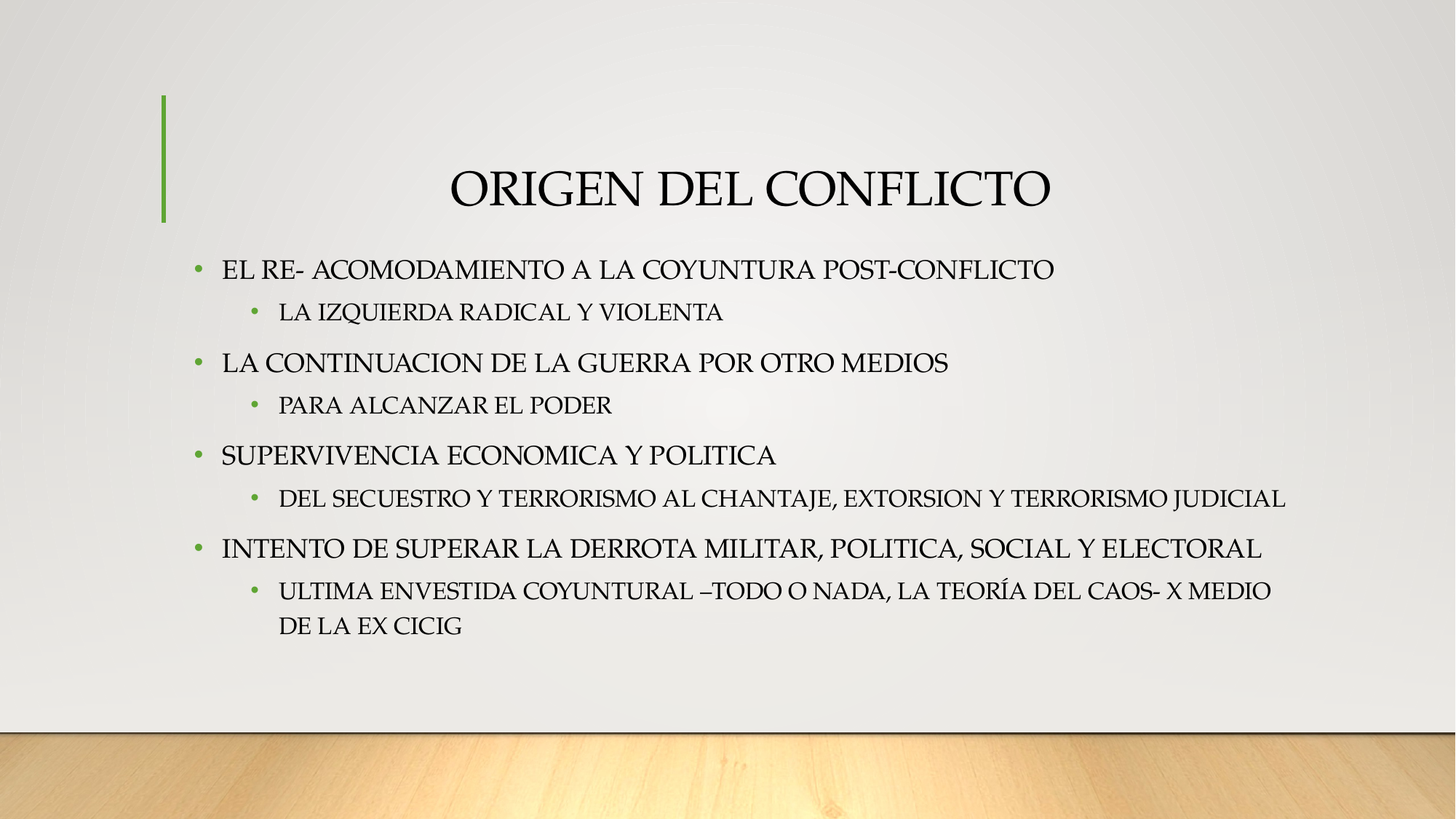

# ORIGEN DEL CONFLICTO
EL RE- ACOMODAMIENTO A LA COYUNTURA POST-CONFLICTO
LA IZQUIERDA RADICAL Y VIOLENTA
LA CONTINUACION DE LA GUERRA POR OTRO MEDIOS
PARA ALCANZAR EL PODER
SUPERVIVENCIA ECONOMICA Y POLITICA
DEL SECUESTRO Y TERRORISMO AL CHANTAJE, EXTORSION Y TERRORISMO JUDICIAL
INTENTO DE SUPERAR LA DERROTA MILITAR, POLITICA, SOCIAL Y ELECTORAL
ULTIMA ENVESTIDA COYUNTURAL –TODO O NADA, LA TEORÍA DEL CAOS- X MEDIO DE LA EX CICIG